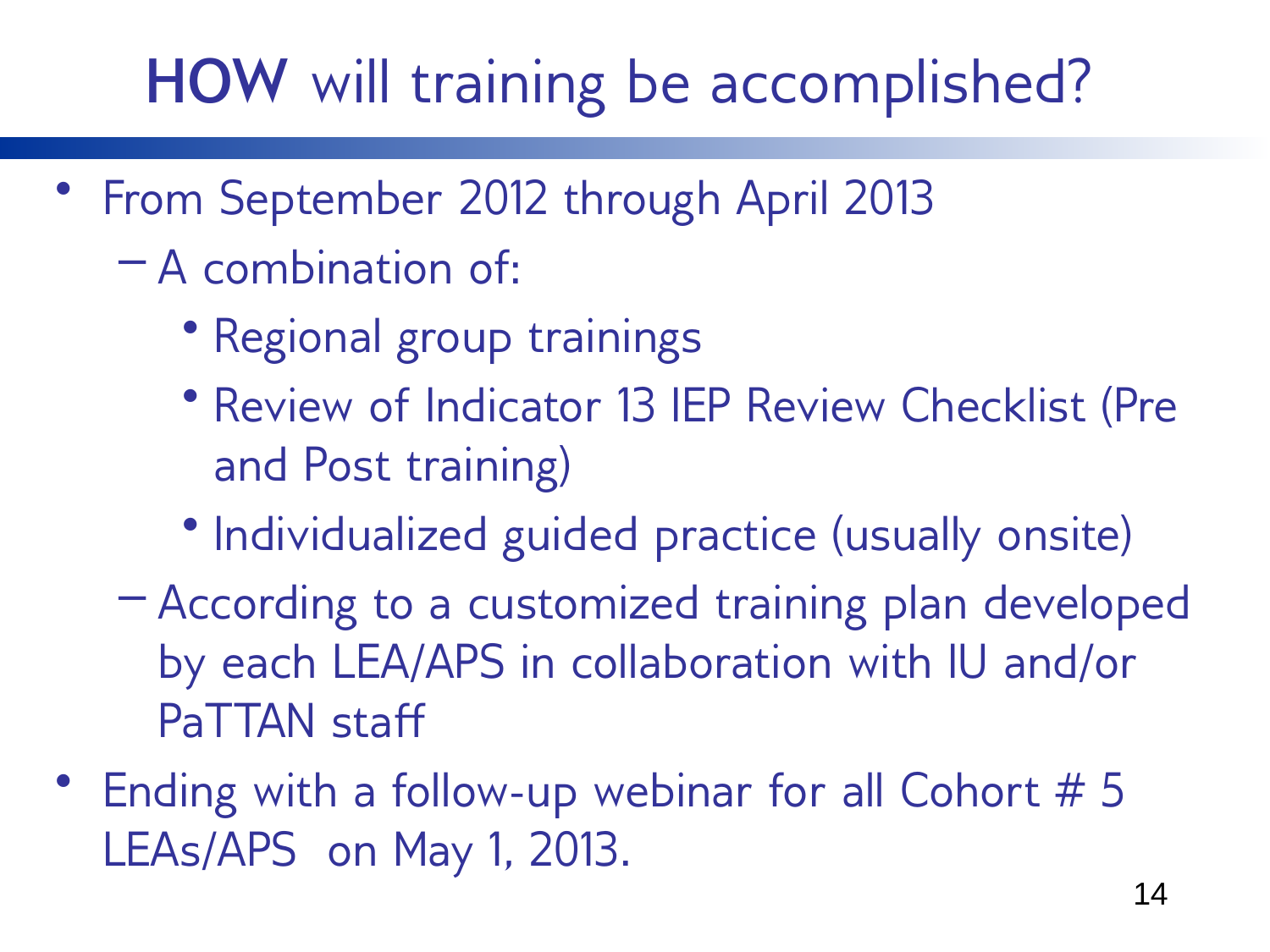

# HOW will training be accomplished?
From September 2012 through April 2013
A combination of:
Regional group trainings
Review of Indicator 13 IEP Review Checklist (Pre and Post training)
Individualized guided practice (usually onsite)
According to a customized training plan developed by each LEA/APS in collaboration with IU and/or PaTTAN staff
Ending with a follow-up webinar for all Cohort # 5 LEAs/APS  on May 1, 2013.

14